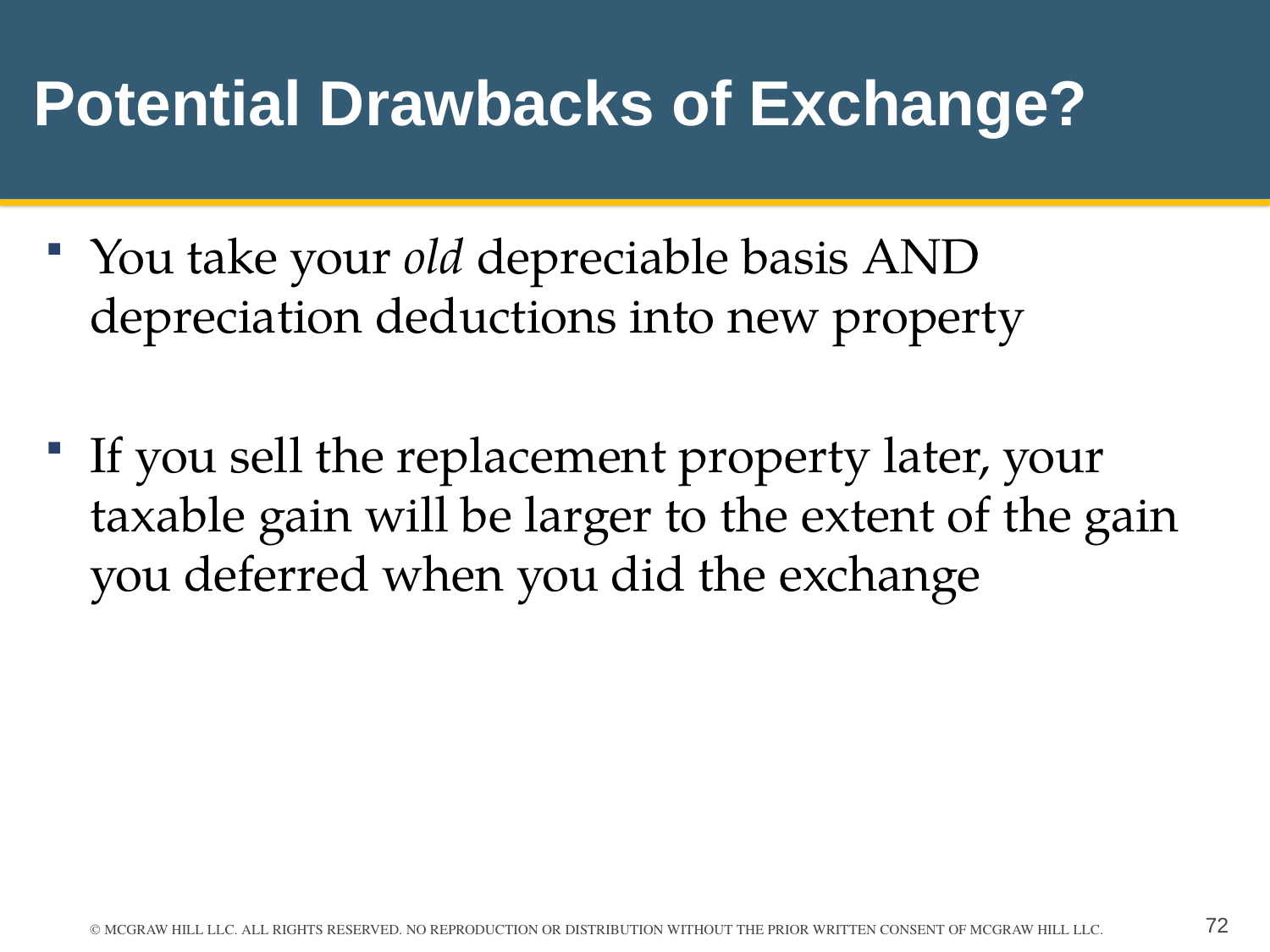

# Potential Drawbacks of Exchange?
You take your old depreciable basis AND depreciation deductions into new property

If you sell the replacement property later, your taxable gain will be larger to the extent of the gain you deferred when you did the exchange
© MCGRAW HILL LLC. ALL RIGHTS RESERVED. NO REPRODUCTION OR DISTRIBUTION WITHOUT THE PRIOR WRITTEN CONSENT OF MCGRAW HILL LLC.
72